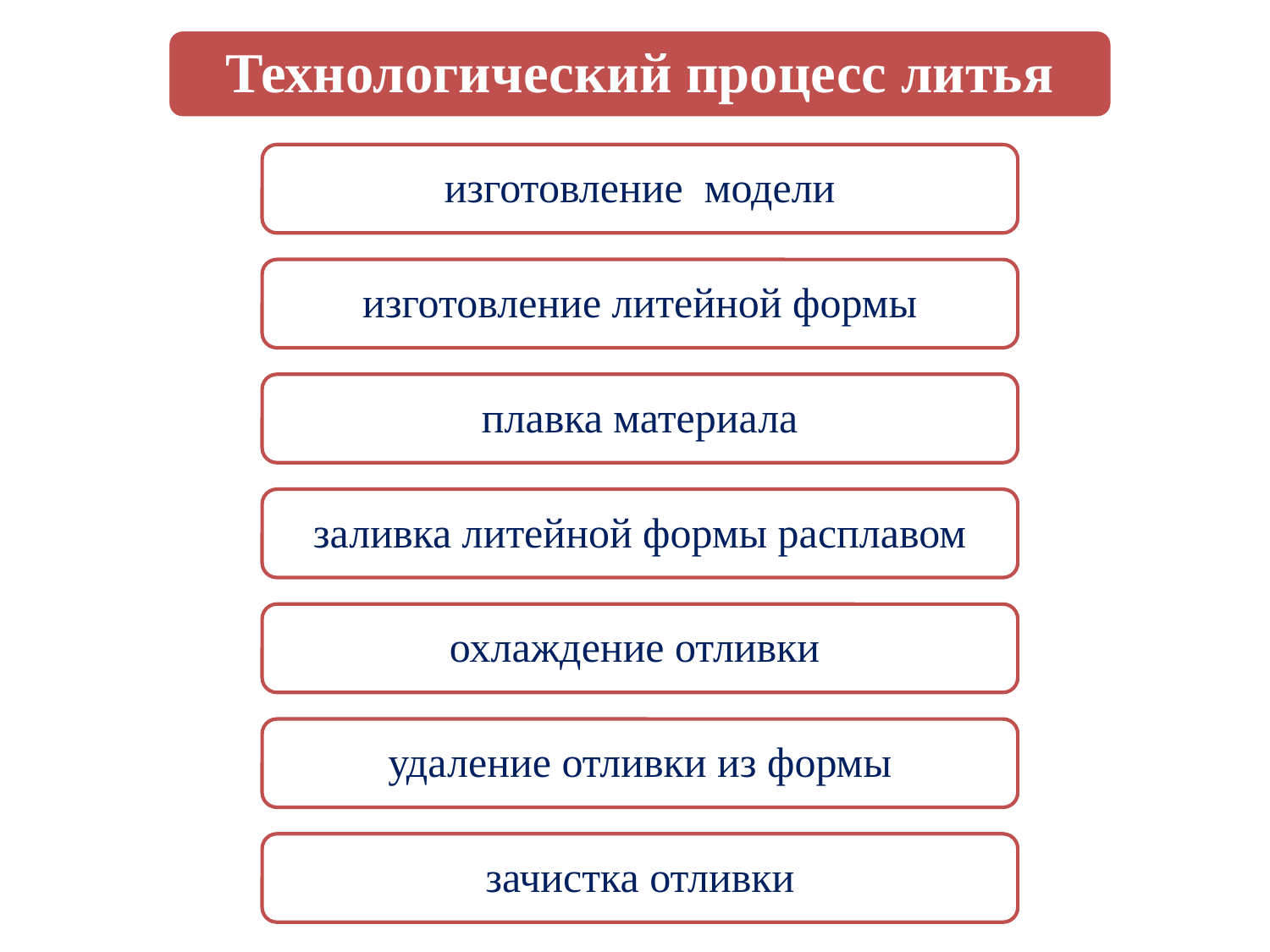

Технологический процесс литья
изготовление  модели
изготовление литейной формы
плавка материала
заливка литейной формы расплавом
охлаждение отливки
удаление отливки из формы
зачистка отливки